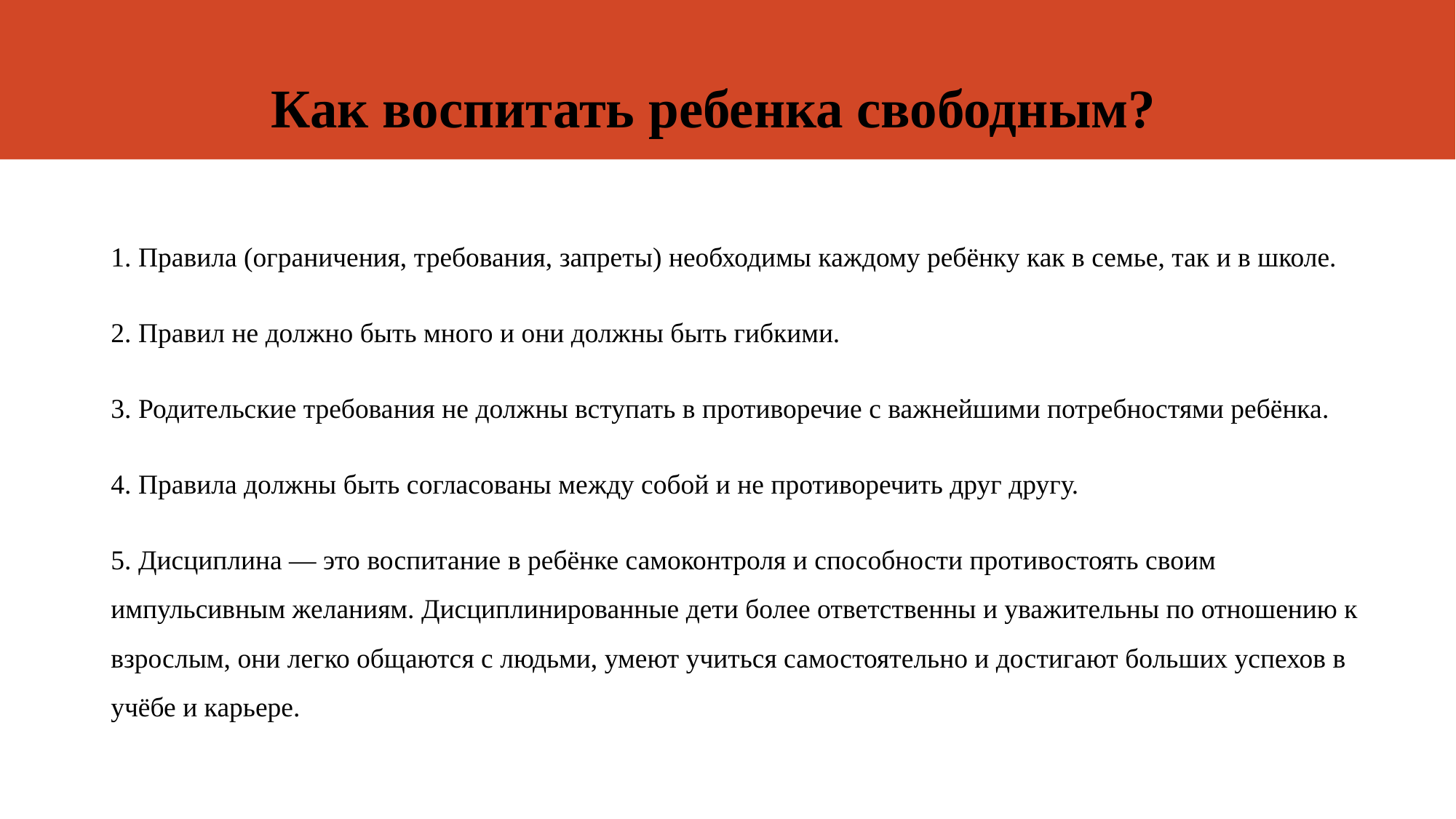

# Как воспитать ребенка свободным?
1. Правила (ограничения, требования, запреты) необходимы каждому ребёнку как в семье, так и в школе.
2. Правил не должно быть много и они должны быть гибкими.
3. Родительские требования не должны вступать в противоречие с важнейшими потребностями ребёнка.
4. Правила должны быть согласованы между собой и не противоречить друг другу.
5. Дисциплина — это воспитание в ребёнке самоконтроля и способности противостоять своим импульсивным желаниям. Дисциплинированные дети более ответственны и уважительны по отношению к взрослым, они легко общаются с людьми, умеют учиться самостоятельно и достигают больших успехов в учёбе и карьере.